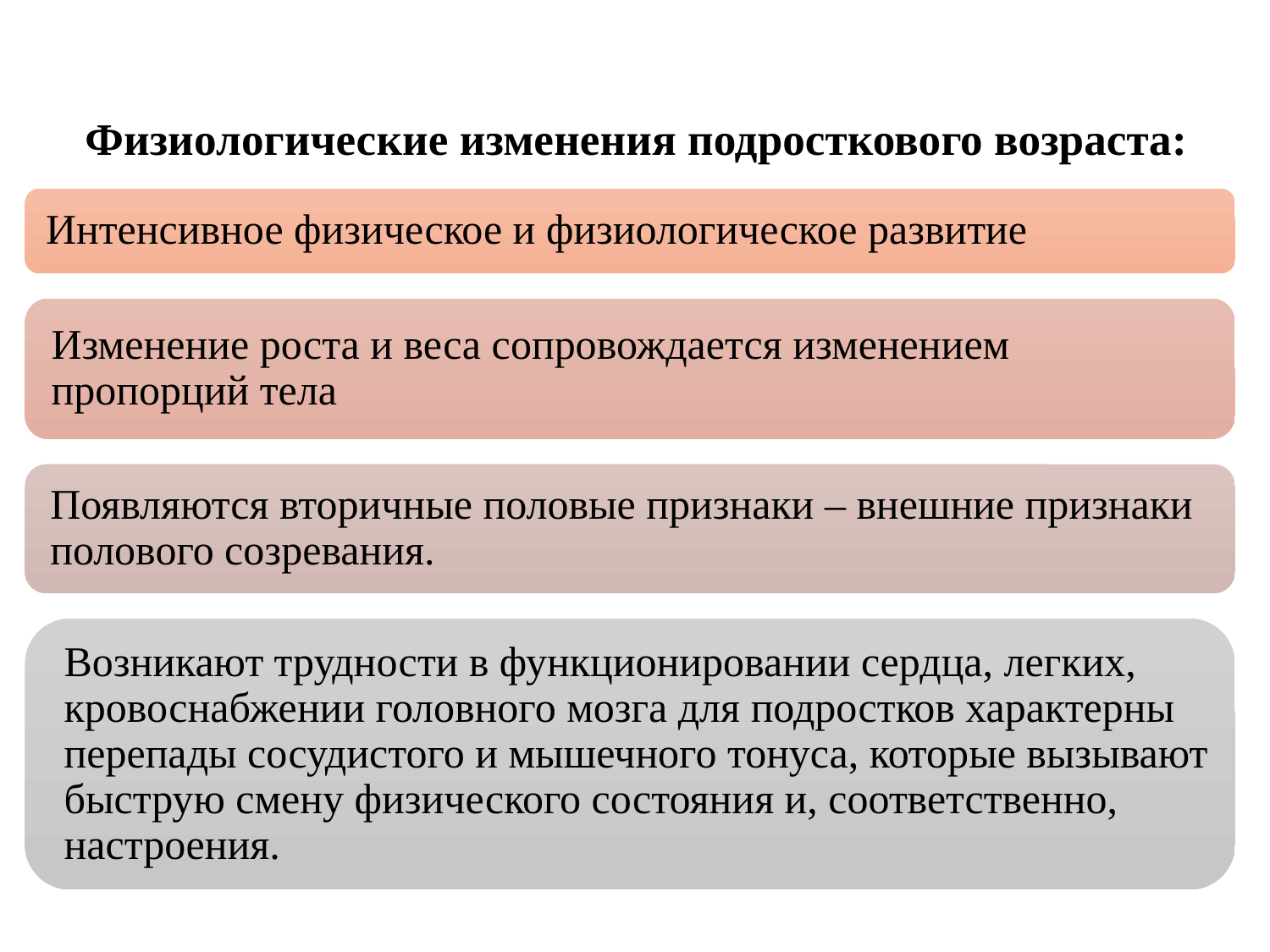

# Физиологические изменения подросткового возраста:
Интенсивное физическое и физиологическое развитие
Изменение роста и веса сопровождается изменением пропорций тела
Появляются вторичные половые признаки – внешние признаки полового созревания.
Возникают трудности в функционировании сердца, легких, кровоснабжении головного мозга для подростков характерны перепады сосудистого и мышечного тонуса, которые вызывают быструю смену физического состояния и, соответственно, настроения.